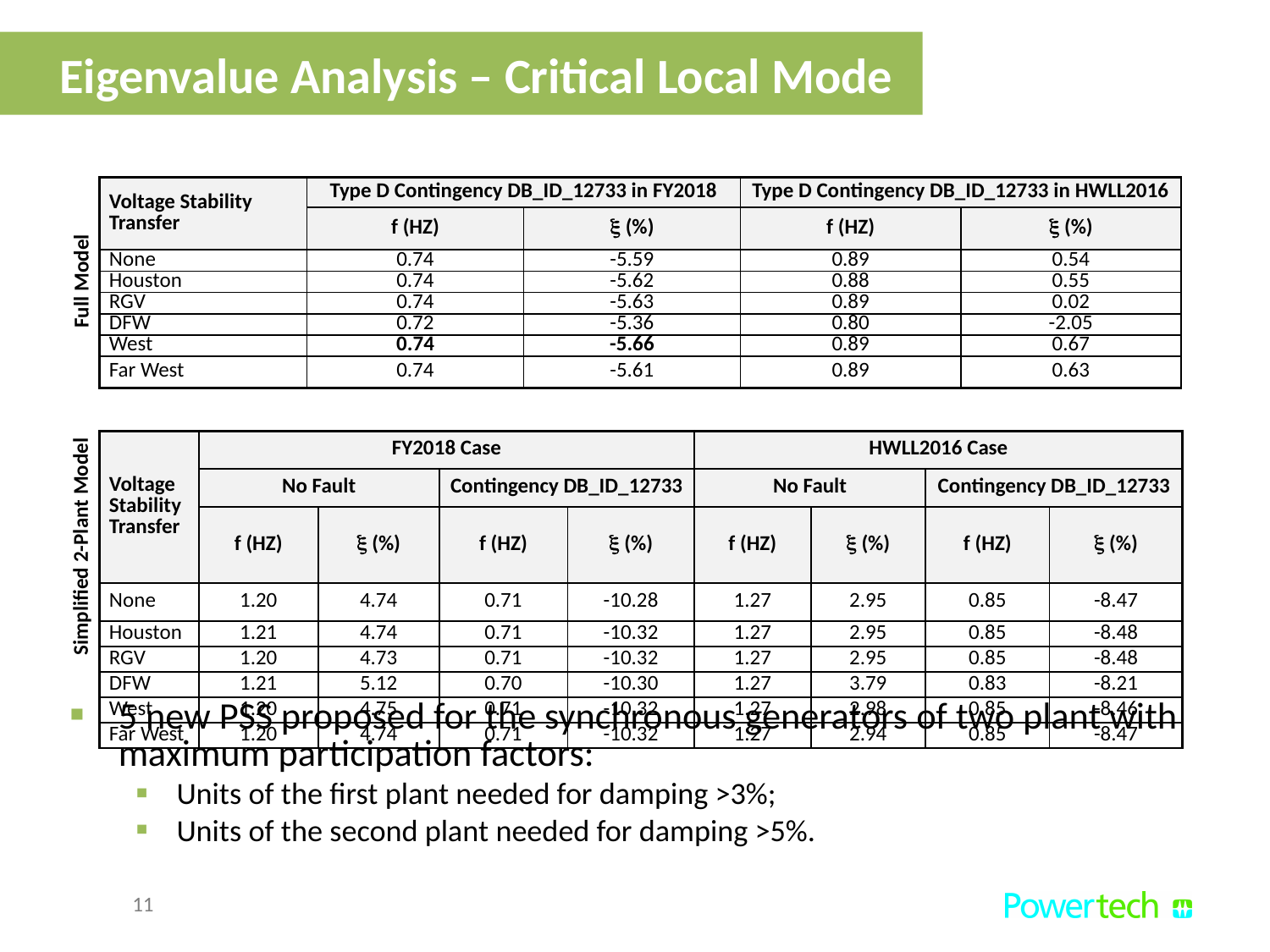

Eigenvalue Analysis – Critical Local Mode
| Voltage Stability Transfer | Type D Contingency DB\_ID\_12733 in FY2018 |  | Type D Contingency DB\_ID\_12733 in HWLL2016 |  |
| --- | --- | --- | --- | --- |
|  | f (HZ) | ξ (%) | f (HZ) | ξ (%) |
| None | 0.74 | -5.59 | 0.89 | 0.54 |
| Houston | 0.74 | -5.62 | 0.88 | 0.55 |
| RGV | 0.74 | -5.63 | 0.89 | 0.02 |
| DFW | 0.72 | -5.36 | 0.80 | -2.05 |
| West | 0.74 | -5.66 | 0.89 | 0.67 |
| Far West | 0.74 | -5.61 | 0.89 | 0.63 |
Full Model
| Voltage Stability Transfer | FY2018 Case |  |  |  | HWLL2016 Case |  |  |  |
| --- | --- | --- | --- | --- | --- | --- | --- | --- |
|  | No Fault |  | Contingency DB\_ID\_12733 |  | No Fault |  | Contingency DB\_ID\_12733 |  |
|  | f (HZ) | ξ (%) | f (HZ) | ξ (%) | f (HZ) | ξ (%) | f (HZ) | ξ (%) |
| None | 1.20 | 4.74 | 0.71 | -10.28 | 1.27 | 2.95 | 0.85 | -8.47 |
| Houston | 1.21 | 4.74 | 0.71 | -10.32 | 1.27 | 2.95 | 0.85 | -8.48 |
| RGV | 1.20 | 4.73 | 0.71 | -10.32 | 1.27 | 2.95 | 0.85 | -8.48 |
| DFW | 1.21 | 5.12 | 0.70 | -10.30 | 1.27 | 3.79 | 0.83 | -8.21 |
| West | 1.20 | 4.75 | 0.71 | -10.32 | 1.27 | 2.98 | 0.85 | -8.46 |
| Far West | 1.20 | 4.74 | 0.71 | -10.32 | 1.27 | 2.94 | 0.85 | -8.47 |
Simplified 2-Plant Model
5 new PSS proposed for the synchronous generators of two plant with maximum participation factors:
Units of the first plant needed for damping >3%;
Units of the second plant needed for damping >5%.
11